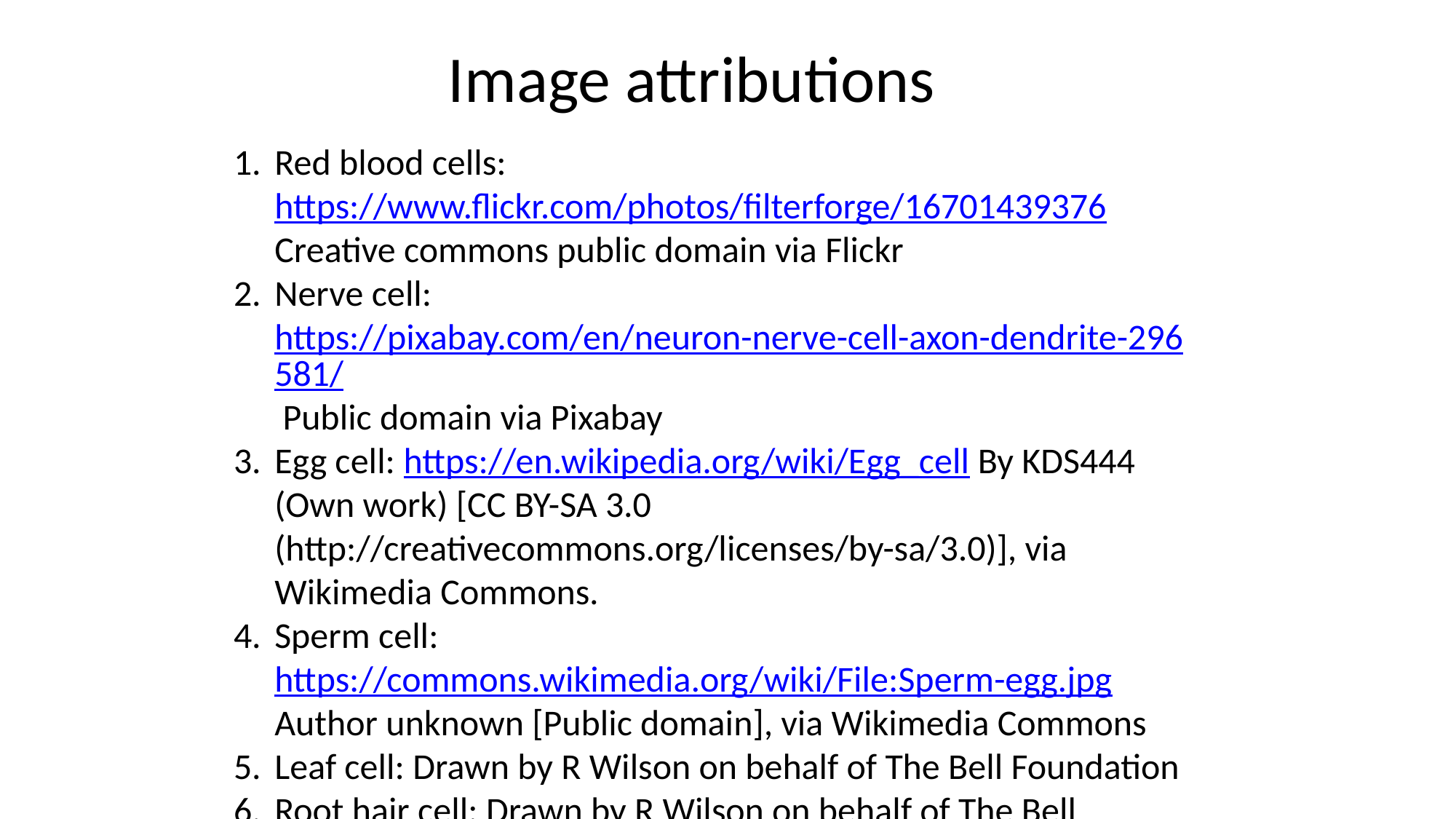

Image attributions
Red blood cells: https://www.flickr.com/photos/filterforge/16701439376 Creative commons public domain via Flickr
Nerve cell: https://pixabay.com/en/neuron-nerve-cell-axon-dendrite-296581/ Public domain via Pixabay
Egg cell: https://en.wikipedia.org/wiki/Egg_cell By KDS444 (Own work) [CC BY-SA 3.0 (http://creativecommons.org/licenses/by-sa/3.0)], via Wikimedia Commons.
Sperm cell: https://commons.wikimedia.org/wiki/File:Sperm-egg.jpg Author unknown [Public domain], via Wikimedia Commons
Leaf cell: Drawn by R Wilson on behalf of The Bell Foundation
Root hair cell: Drawn by R Wilson on behalf of The Bell Foundation